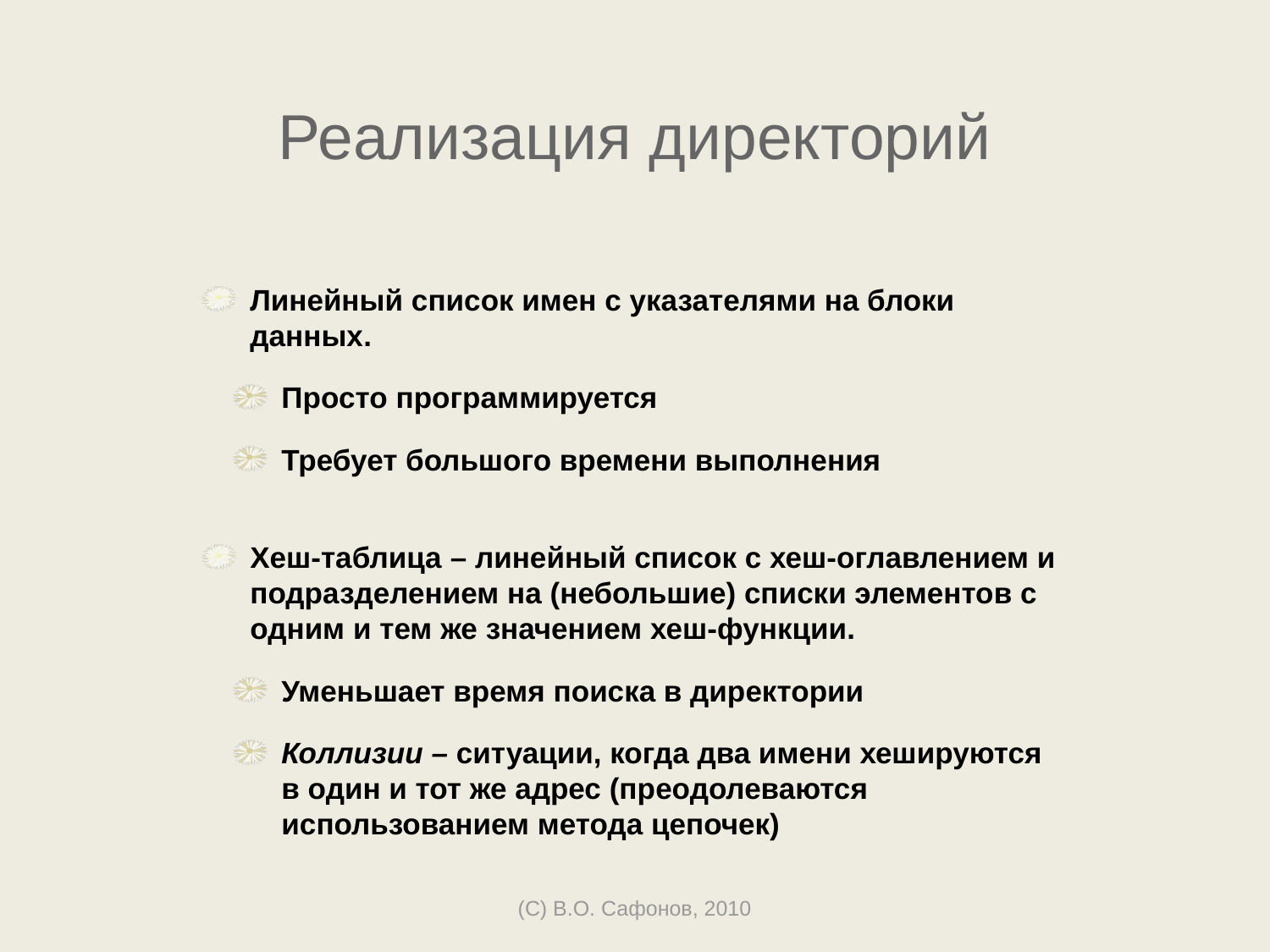

# Реализация директорий
Линейный список имен с указателями на блоки данных.
Просто программируется
Требует большого времени выполнения
Хеш-таблица – линейный список с хеш-оглавлением и подразделением на (небольшие) списки элементов с одним и тем же значением хеш-функции.
Уменьшает время поиска в директории
Коллизии – ситуации, когда два имени хешируются в один и тот же адрес (преодолеваются использованием метода цепочек)

(C) В.О. Сафонов, 2010